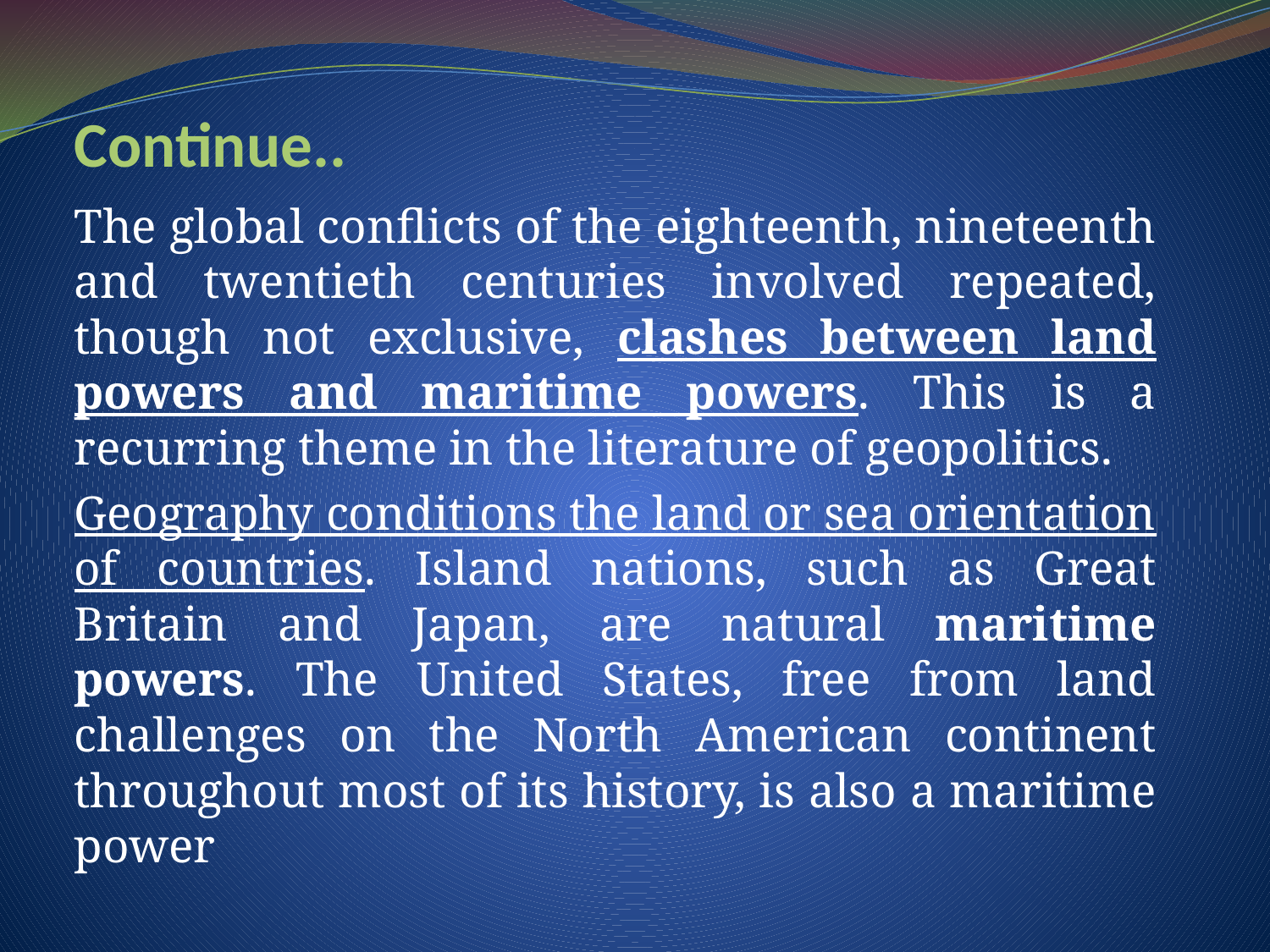

# Continue..
The global conflicts of the eighteenth, nineteenth and twentieth centuries involved repeated, though not exclusive, clashes between land powers and maritime powers. This is a recurring theme in the literature of geopolitics.
Geography conditions the land or sea orientation of countries. Island nations, such as Great Britain and Japan, are natural maritime powers. The United States, free from land challenges on the North American continent throughout most of its history, is also a maritime power